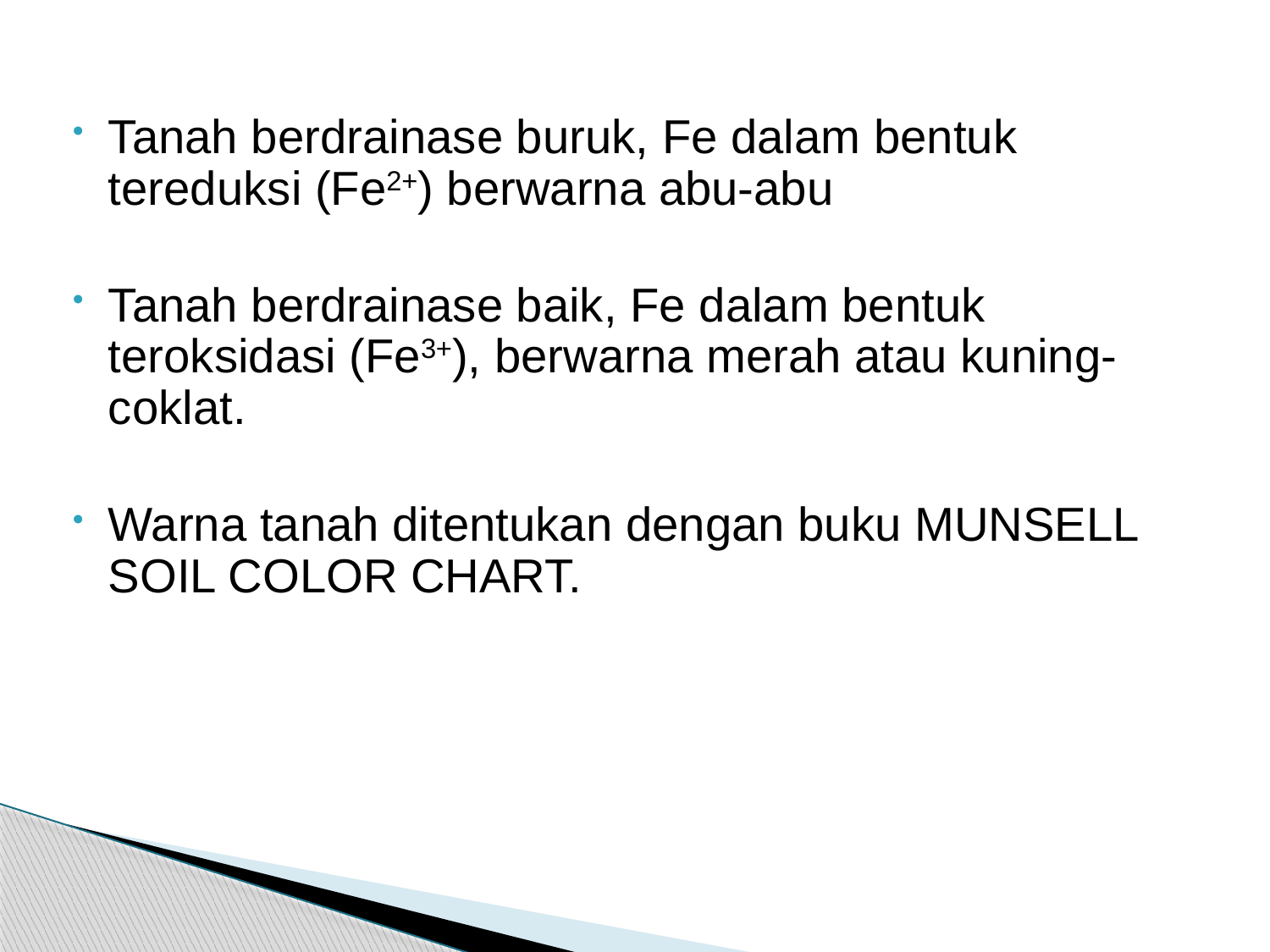

Tanah berdrainase buruk, Fe dalam bentuk tereduksi (Fe2+) berwarna abu-abu

Tanah berdrainase baik, Fe dalam bentuk teroksidasi (Fe3+), berwarna merah atau kuning-coklat.

Warna tanah ditentukan dengan buku MUNSELL SOIL COLOR CHART.